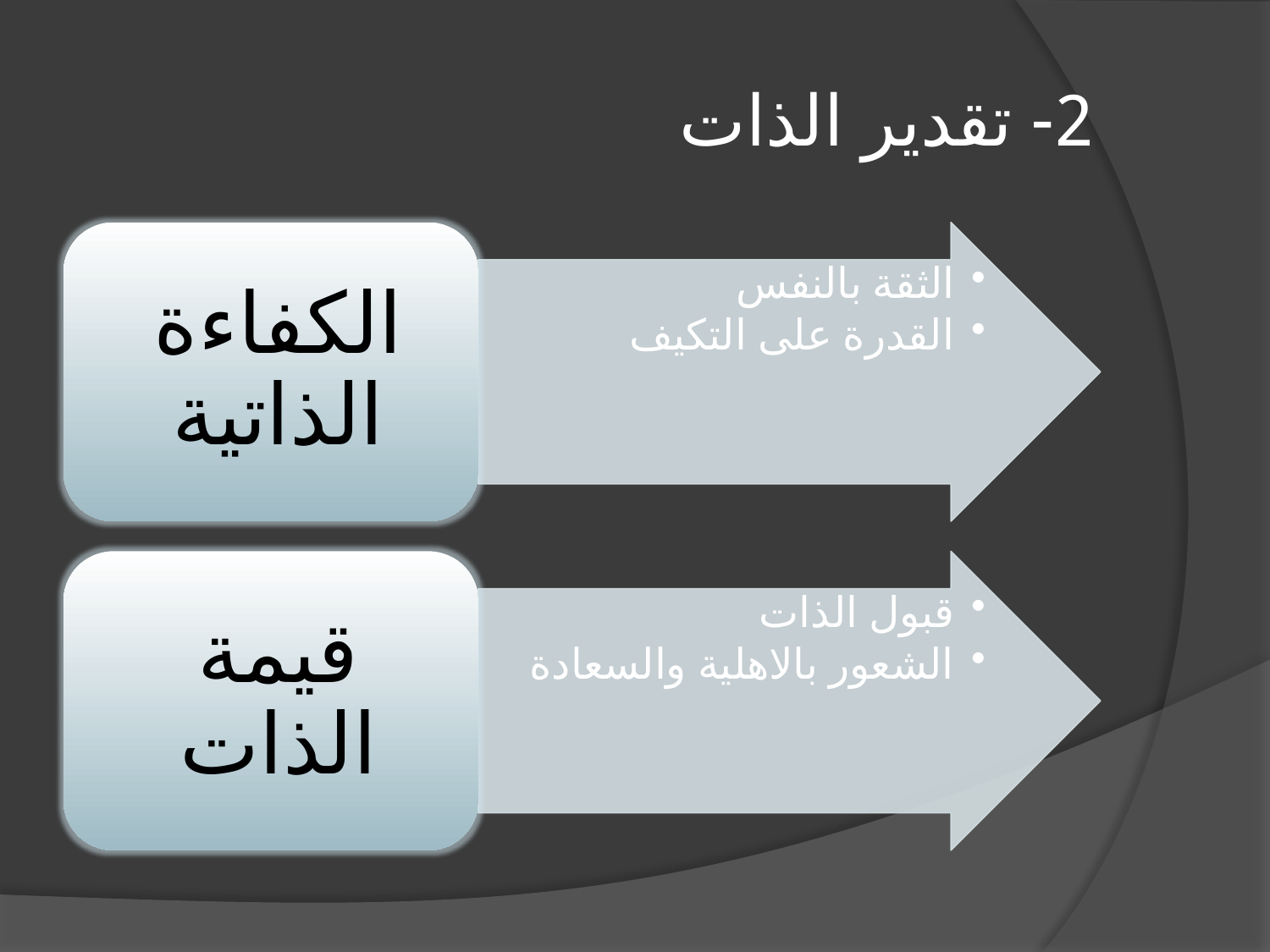

# 2- تقدير الذات
الثقة بالنفس
القدرة على التكيف
الكفاءة الذاتية
قبول الذات
الشعور بالاهلية والسعادة
قيمة الذات